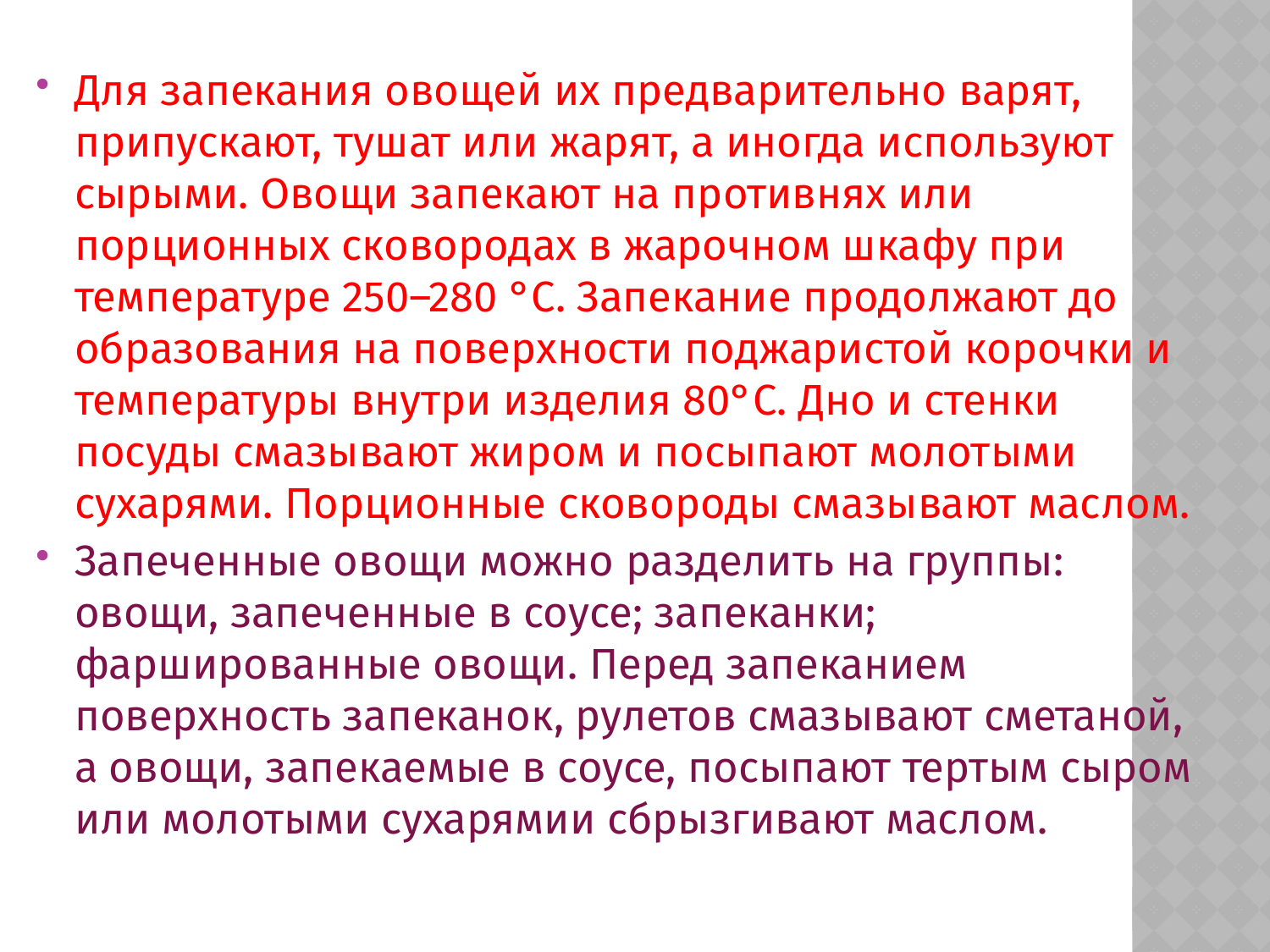

Для запекания овощей их предварительно варят, припускают, тушат или жарят, а иногда используют сырыми. Овощи запекают на противнях или порционных сковородах в жарочном шкафу при температуре 250–280 °С. Запекание продолжают до образования на поверхности поджаристой корочки и температуры внутри изделия 80°С. Дно и стенки посуды смазывают жиром и посыпают молотыми сухарями. Порционные сковороды смазывают маслом.
Запеченные овощи можно разделить на группы: овощи, запеченные в соусе; запеканки; фаршированные овощи. Перед запеканием поверхность запеканок, рулетов смазывают сметаной, а овощи, запекаемые в соусе, посыпают тертым сыром или молотыми сухарямии сбрызгивают маслом.